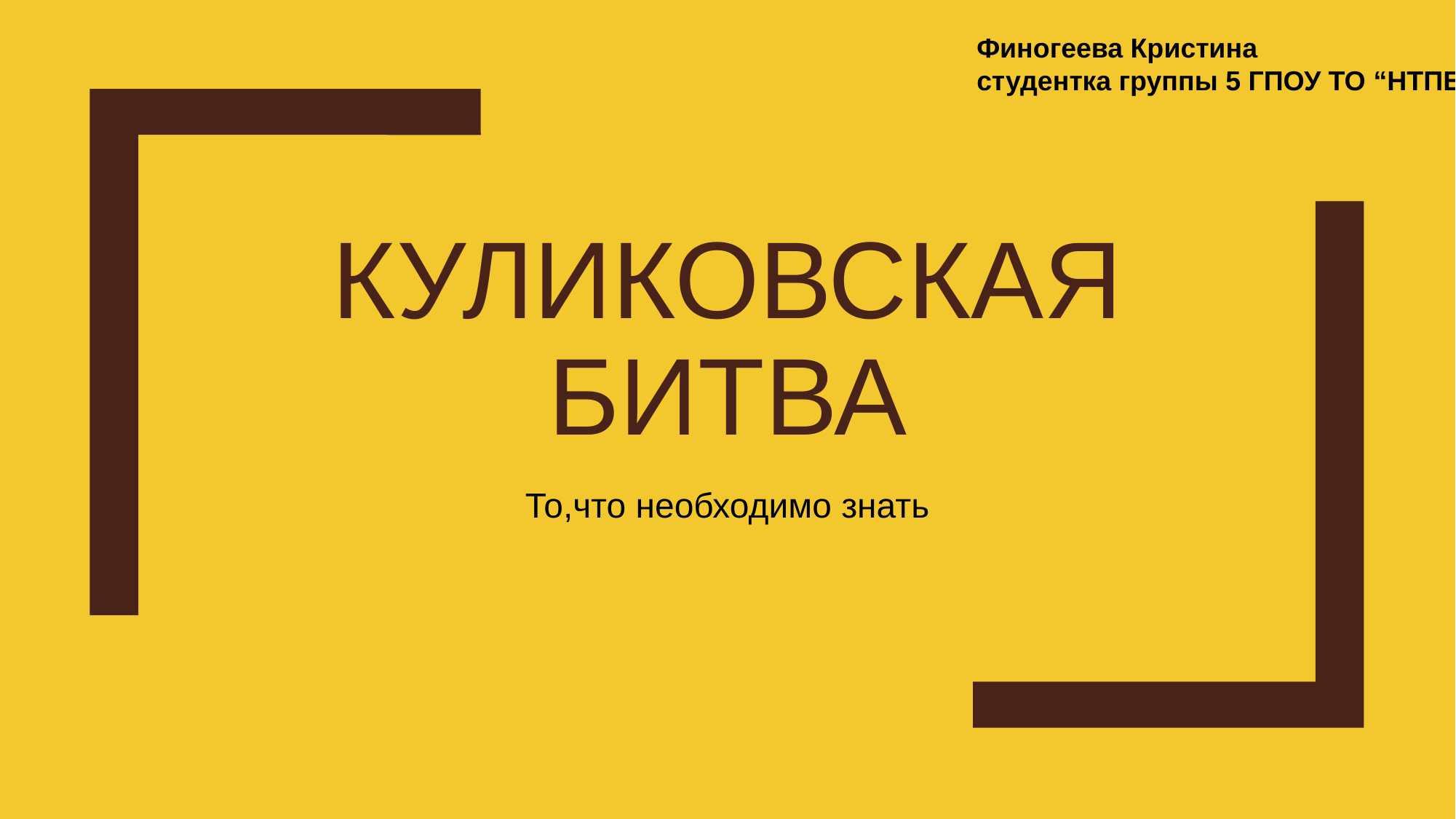

Финогеева Кристина
студентка группы 5 ГПОУ ТО “НТПБ”
# Куликовская битва
То,что необходимо знать